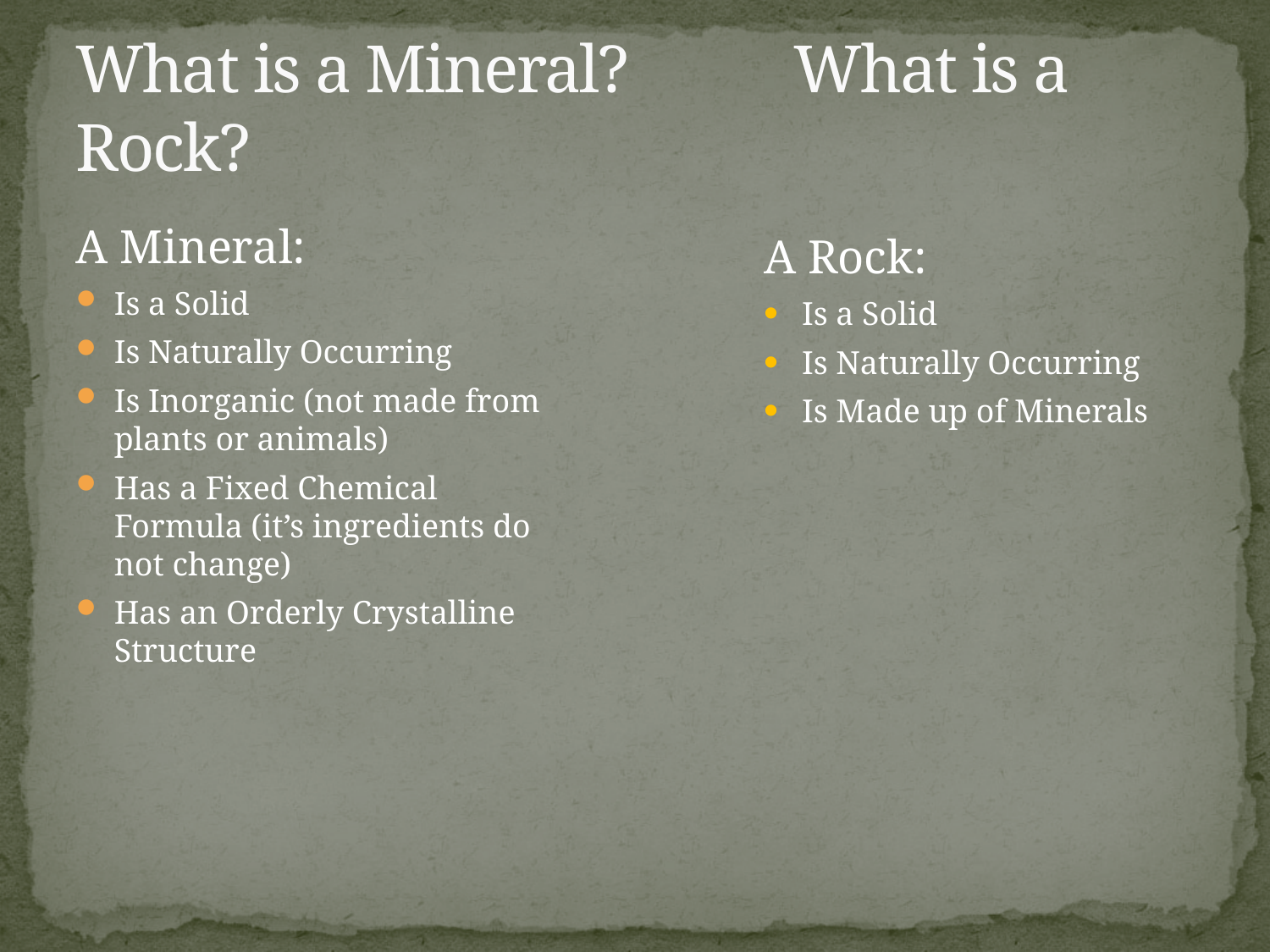

# What is a Mineral?           What is a Rock?
A Mineral:
Is a Solid
Is Naturally Occurring
Is Inorganic (not made from plants or animals)
Has a Fixed Chemical Formula (it’s ingredients do not change)
Has an Orderly Crystalline Structure
A Rock:
Is a Solid
Is Naturally Occurring
Is Made up of Minerals